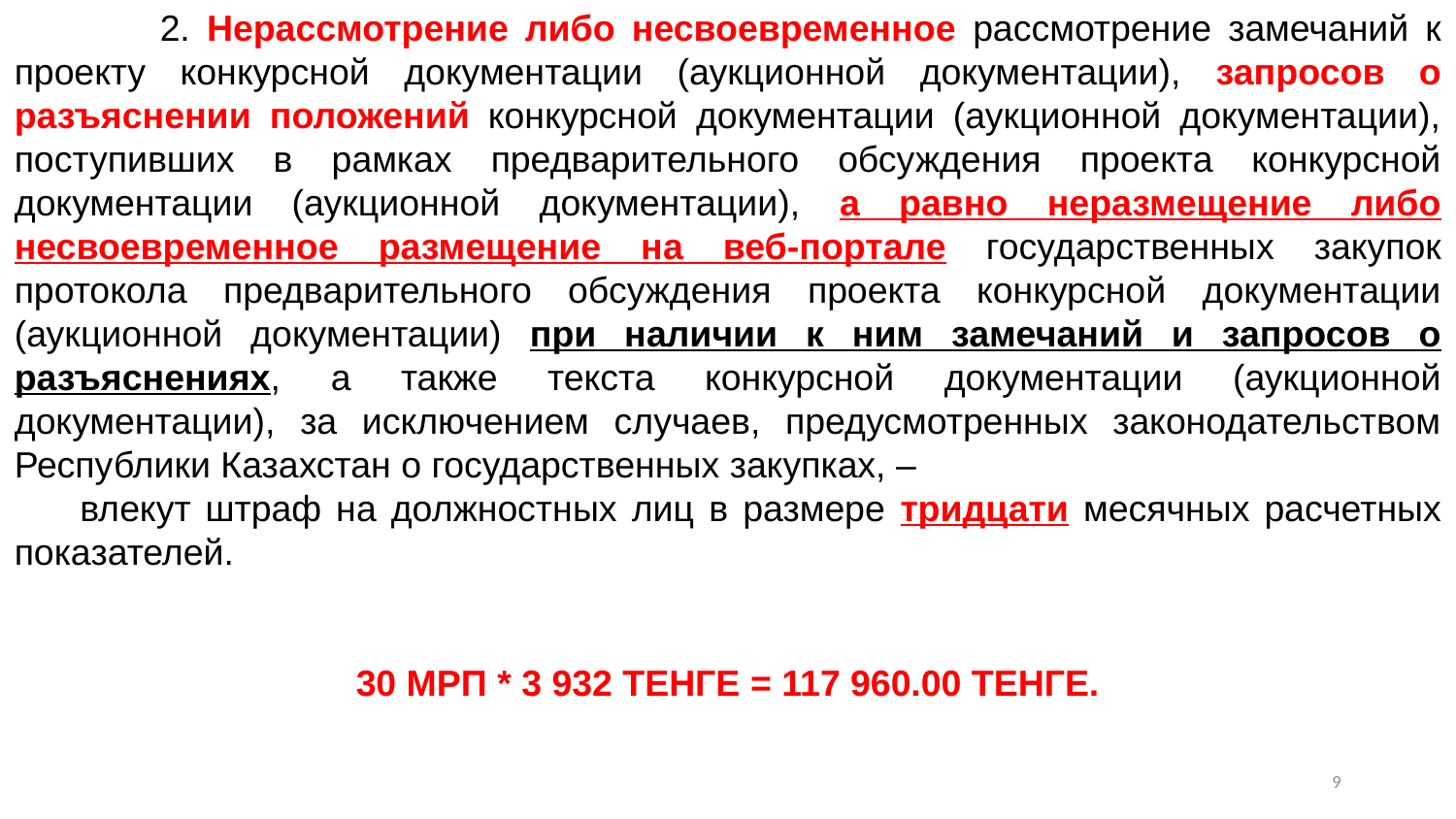

2. Нерассмотрение либо несвоевременное рассмотрение замечаний к проекту конкурсной документации (аукционной документации), запросов о разъяснении положений конкурсной документации (аукционной документации), поступивших в рамках предварительного обсуждения проекта конкурсной документации (аукционной документации), а равно неразмещение либо несвоевременное размещение на веб-портале государственных закупок протокола предварительного обсуждения проекта конкурсной документации (аукционной документации) при наличии к ним замечаний и запросов о разъяснениях, а также текста конкурсной документации (аукционной документации), за исключением случаев, предусмотренных законодательством Республики Казахстан о государственных закупках, –
      влекут штраф на должностных лиц в размере тридцати месячных расчетных показателей.

30 МРП * 3 932 ТЕНГЕ = 117 960.00 ТЕНГЕ.
9